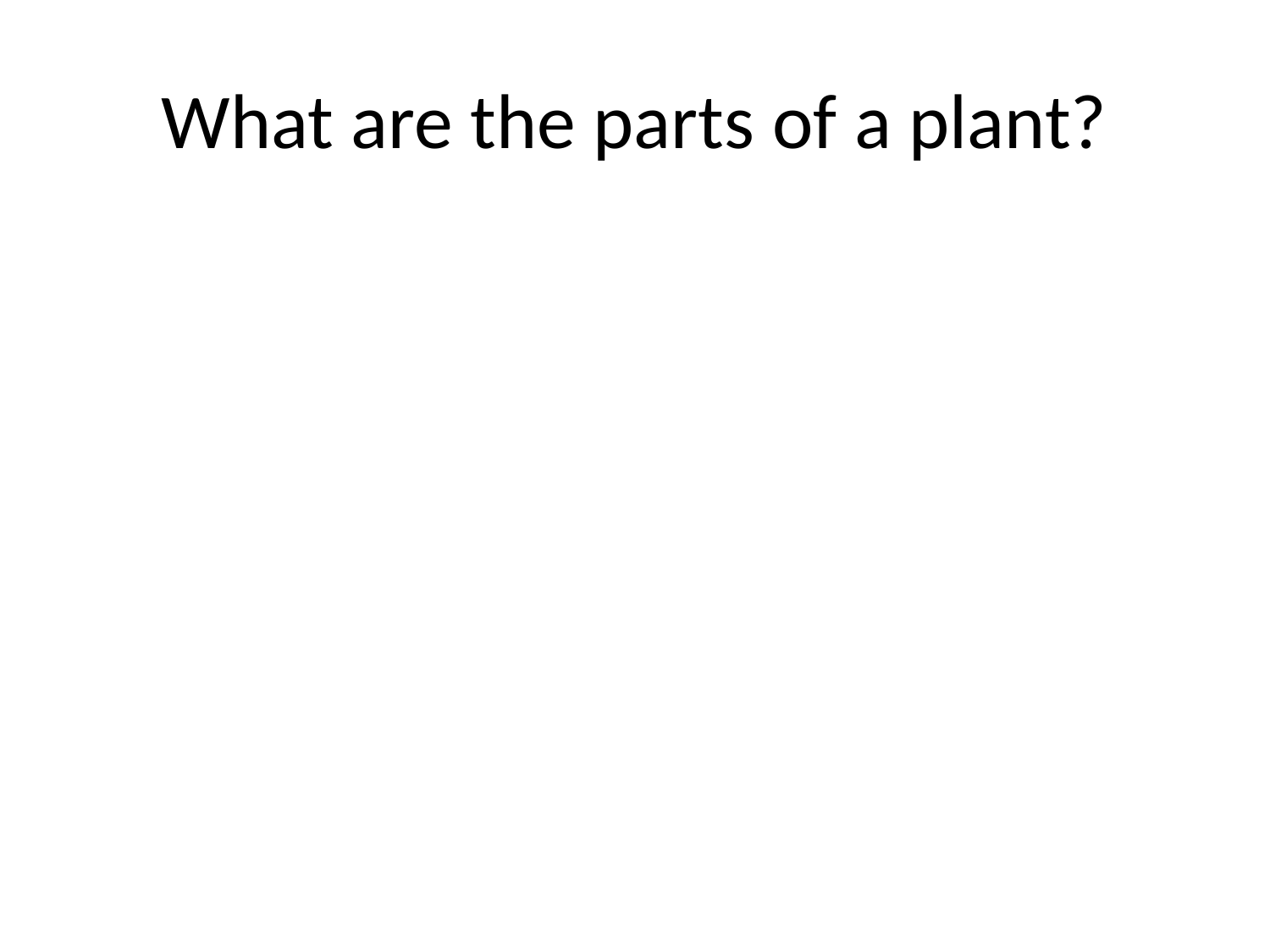

# What are the parts of a plant?